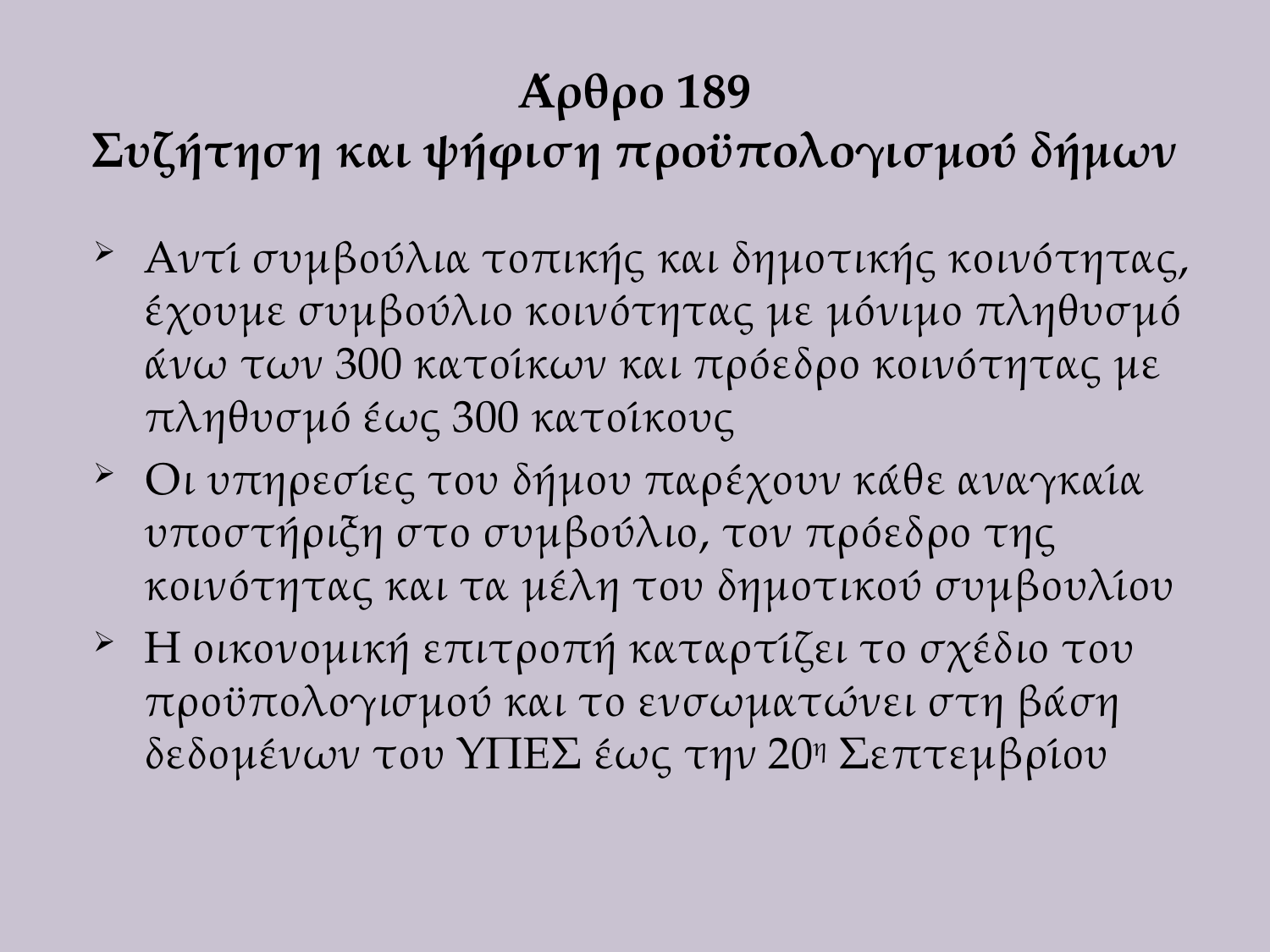

# Άρθρο 189 Συζήτηση και ψήφιση προϋπολογισμού δήμων
Αντί συμβούλια τοπικής και δημοτικής κοινότητας, έχουμε συμβούλιο κοινότητας με μόνιμο πληθυσμό άνω των 300 κατοίκων και πρόεδρο κοινότητας με πληθυσμό έως 300 κατοίκους
Οι υπηρεσίες του δήμου παρέχουν κάθε αναγκαία υποστήριξη στο συμβούλιο, τον πρόεδρο της κοινότητας και τα μέλη του δημοτικού συμβουλίου
Η οικονομική επιτροπή καταρτίζει το σχέδιο του προϋπολογισμού και το ενσωματώνει στη βάση δεδομένων του ΥΠΕΣ έως την 20η Σεπτεμβρίου